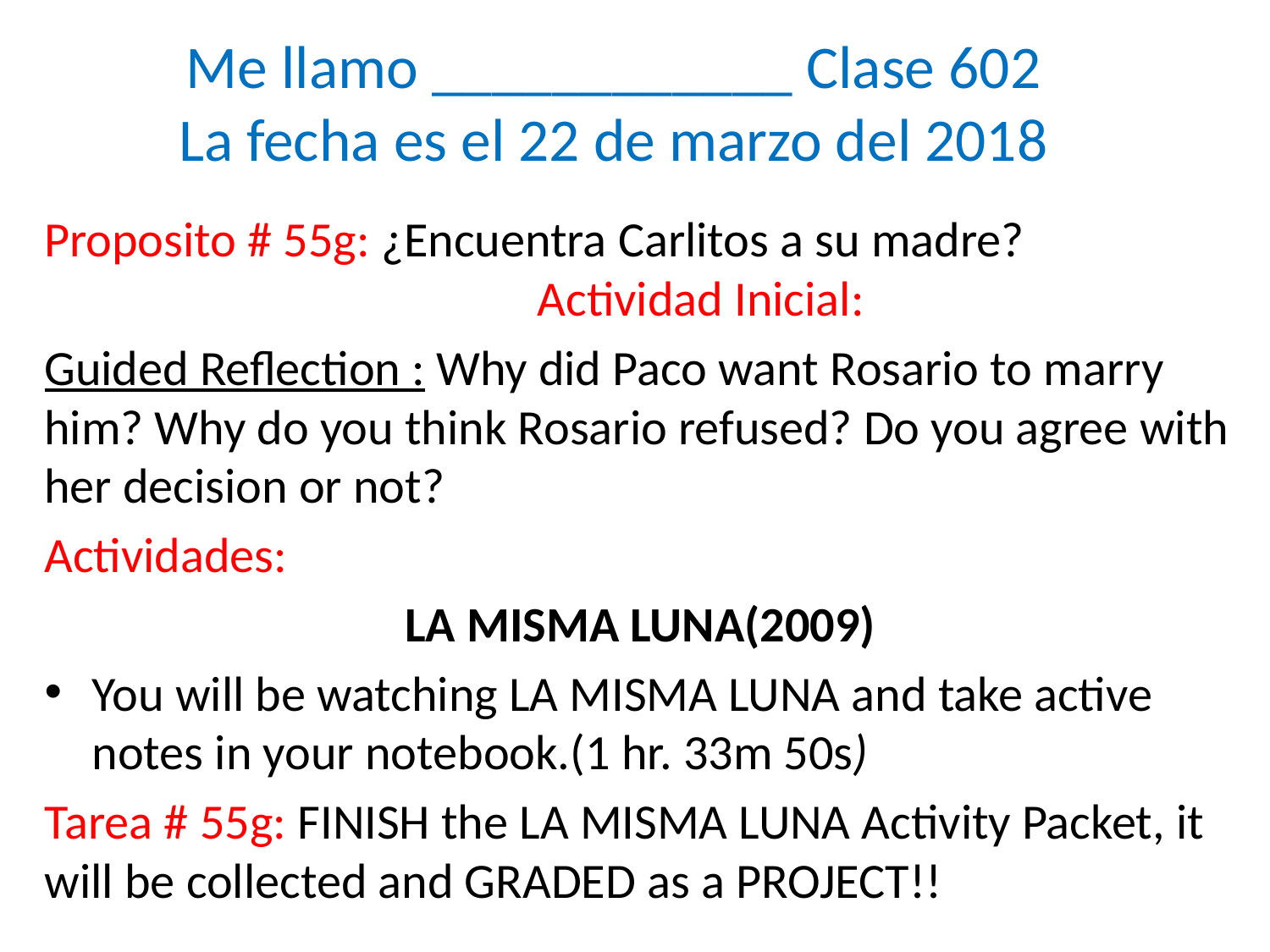

# Me llamo ____________ Clase 602 La fecha es el 22 de marzo del 2018
Proposito # 55g: ¿Encuentra Carlitos a su madre?                                                               Actividad Inicial:
Guided Reflection : Why did Paco want Rosario to marry him? Why do you think Rosario refused? Do you agree with her decision or not?
Actividades:
LA MISMA LUNA(2009)
You will be watching LA MISMA LUNA and take active notes in your notebook.(1 hr. 33m 50s)
Tarea # 55g: FINISH the LA MISMA LUNA Activity Packet, it will be collected and GRADED as a PROJECT!!